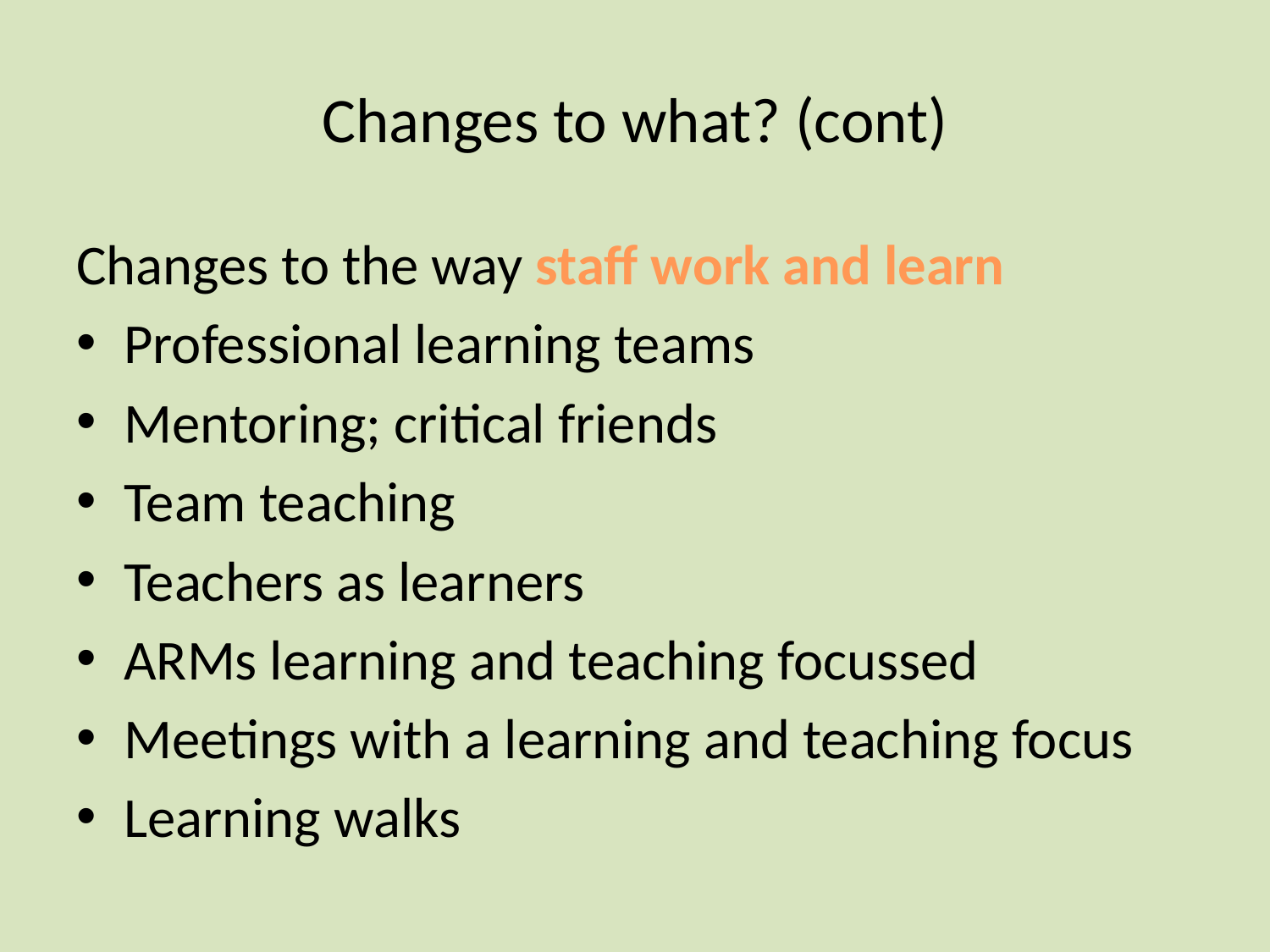

# Changes to what? (cont)
Changes to the way staff work and learn
Professional learning teams
Mentoring; critical friends
Team teaching
Teachers as learners
ARMs learning and teaching focussed
Meetings with a learning and teaching focus
Learning walks